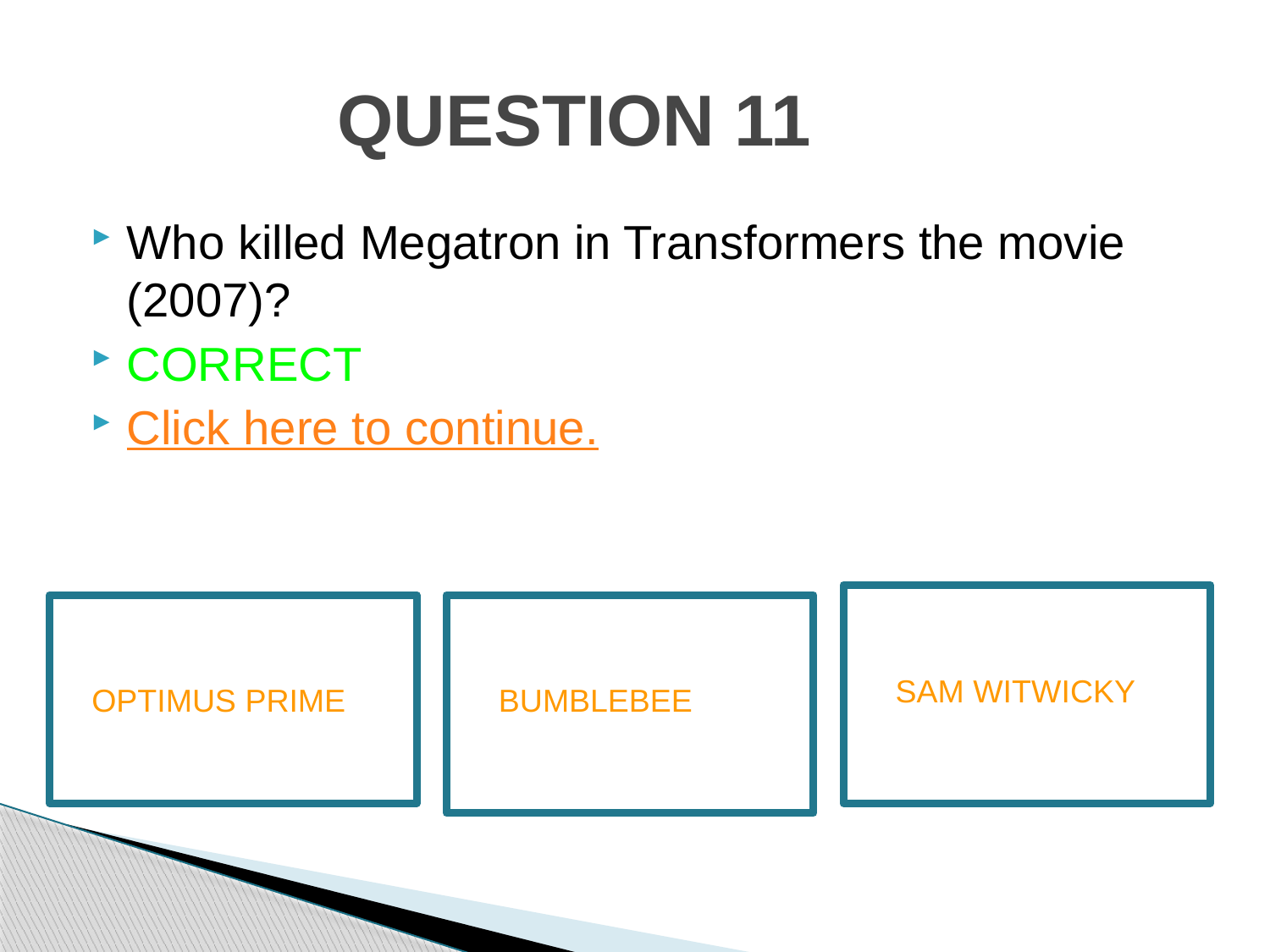

# QUESTION 11
Who killed Megatron in Transformers the movie (2007)?
CORRECT
Click here to continue.

SAM WITWICKY
OPTIMUS PRIME
BUMBLEBEE